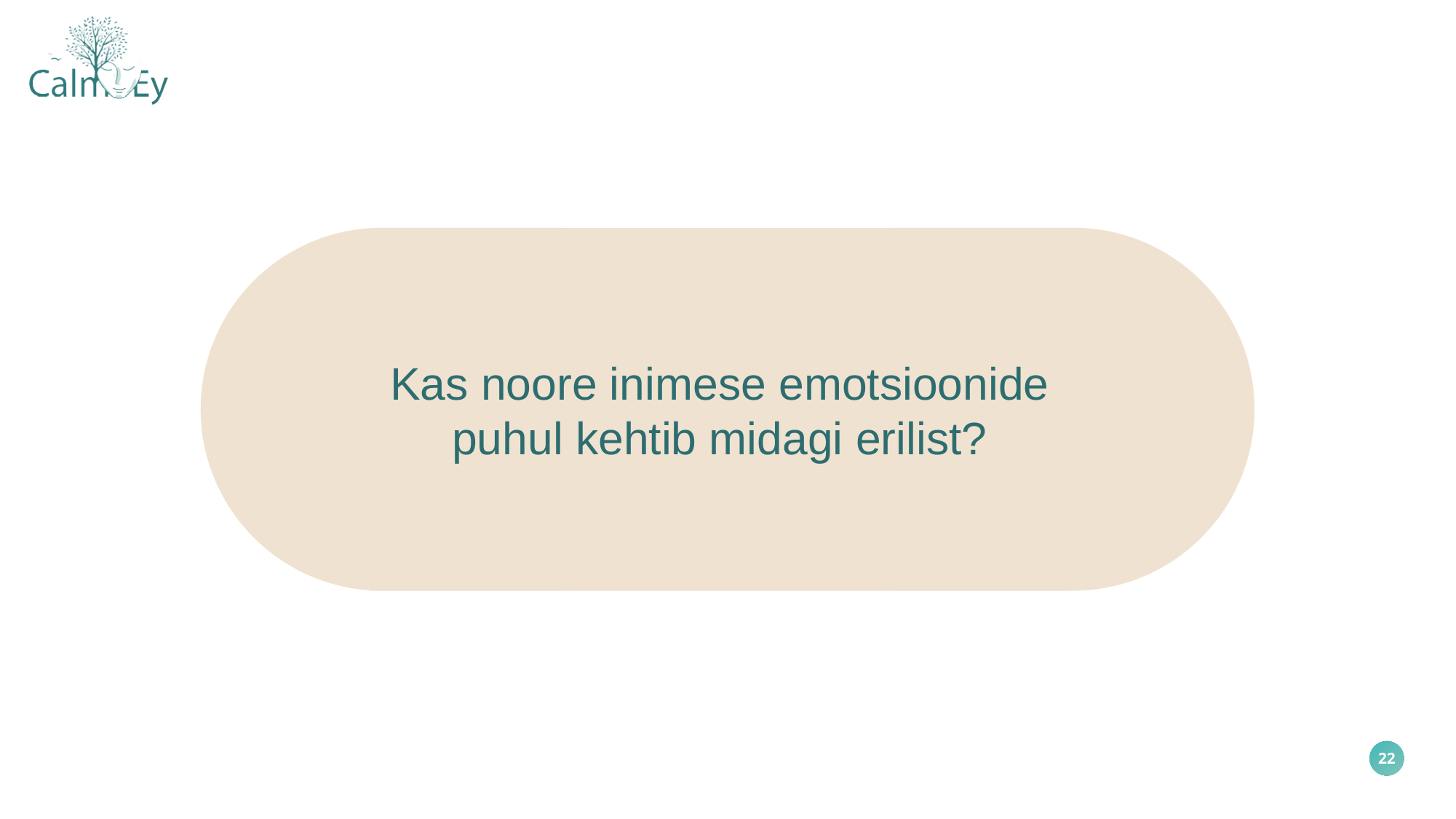

Kas noore inimese emotsioonide puhul kehtib midagi erilist?